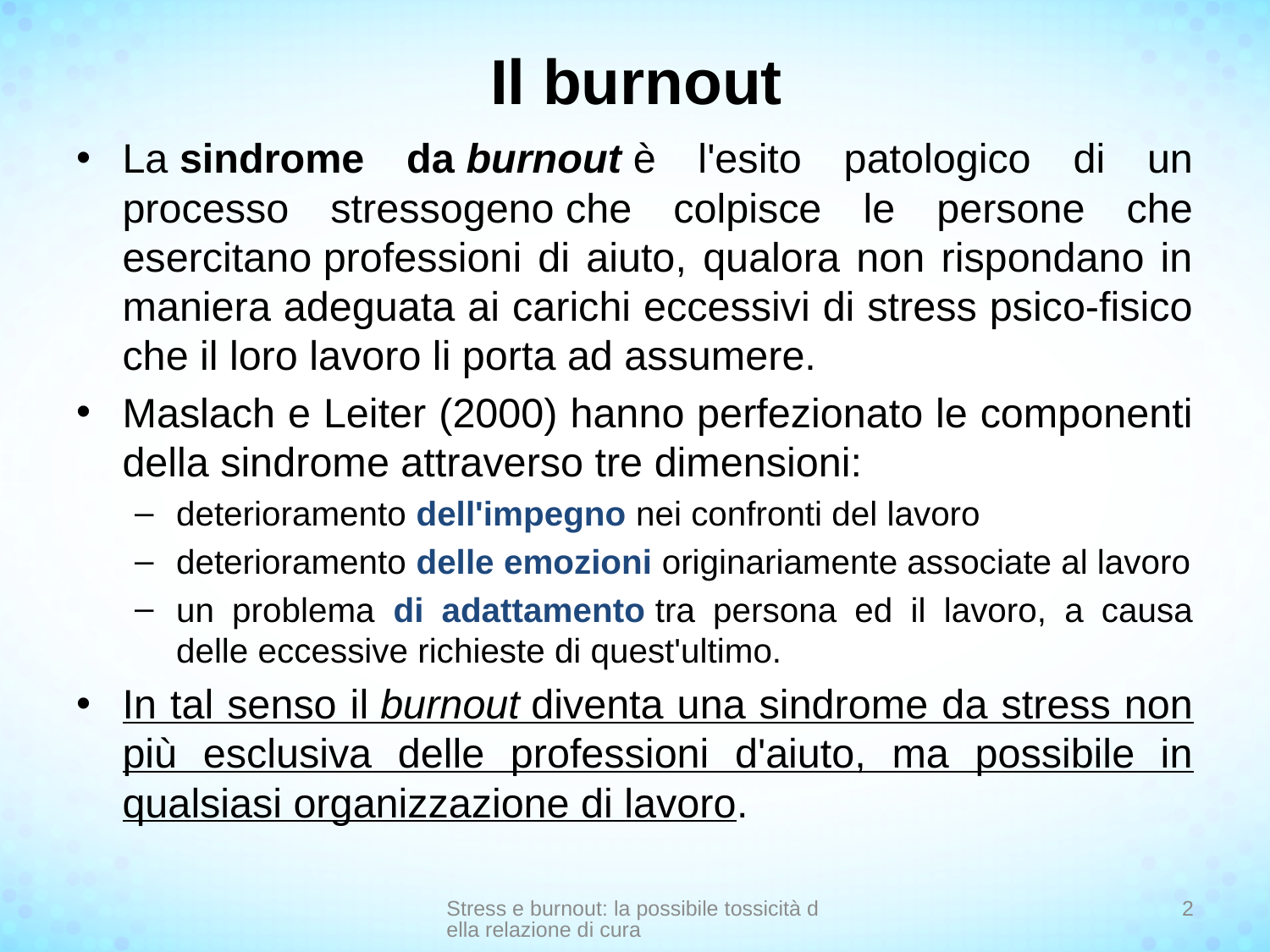

# Il burnout
La sindrome da burnout è l'esito patologico di un processo stressogeno che colpisce le persone che esercitano professioni di aiuto, qualora non rispondano in maniera adeguata ai carichi eccessivi di stress psico-fisico che il loro lavoro li porta ad assumere.
Maslach e Leiter (2000) hanno perfezionato le componenti della sindrome attraverso tre dimensioni:
deterioramento dell'impegno nei confronti del lavoro
deterioramento delle emozioni originariamente associate al lavoro
un problema di adattamento tra persona ed il lavoro, a causa delle eccessive richieste di quest'ultimo.
In tal senso il burnout diventa una sindrome da stress non più esclusiva delle professioni d'aiuto, ma possibile in qualsiasi organizzazione di lavoro.

Stress e burnout: la possibile tossicità della relazione di cura
2